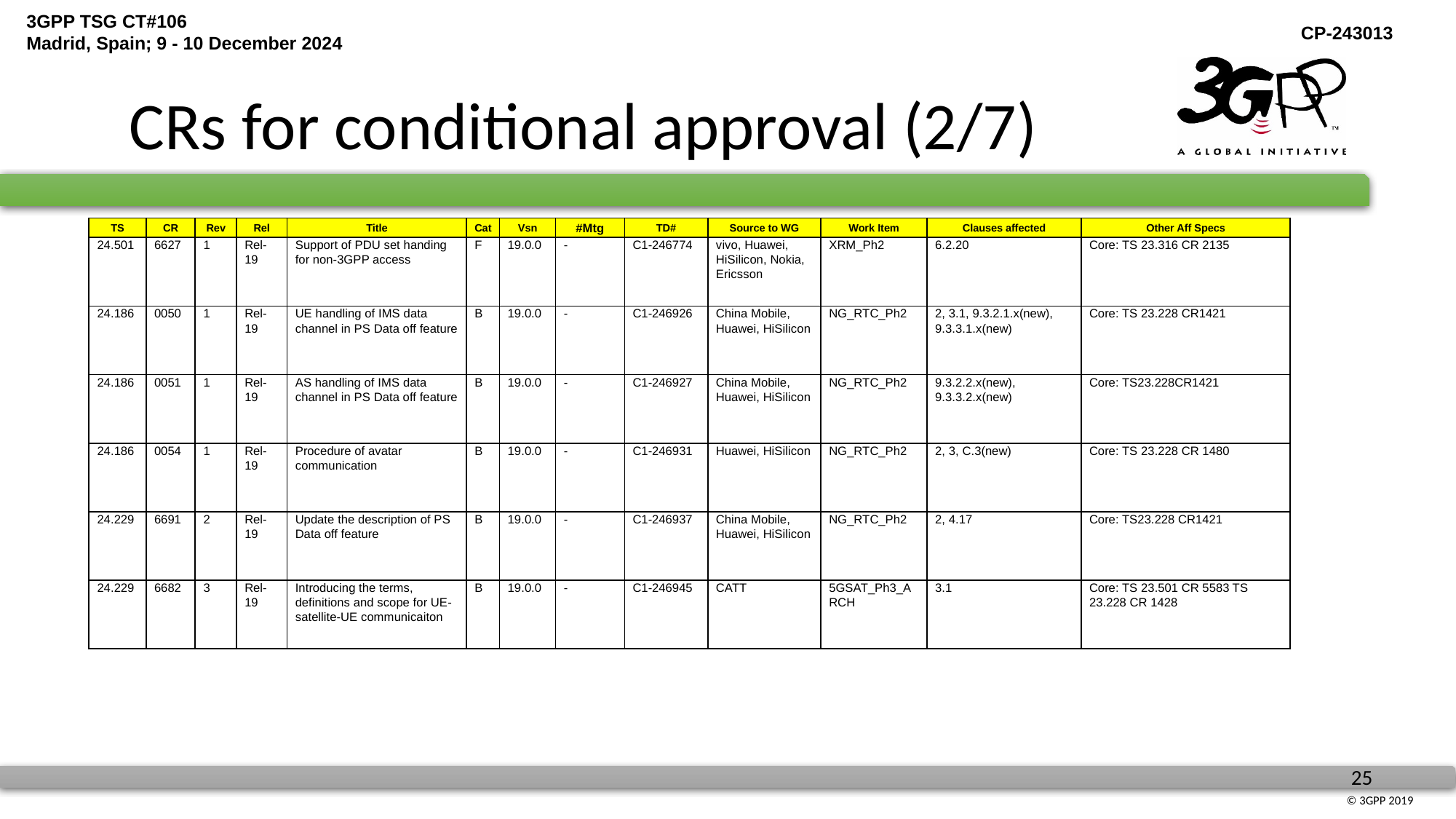

# CRs for conditional approval (2/7)
| TS | CR | Rev | Rel | Title | Cat | Vsn | #Mtg | TD# | Source to WG | Work Item | Clauses affected | Other Aff Specs |
| --- | --- | --- | --- | --- | --- | --- | --- | --- | --- | --- | --- | --- |
| 24.501 | 6627 | 1 | Rel-19 | Support of PDU set handing for non-3GPP access | F | 19.0.0 | - | C1-246774 | vivo, Huawei, HiSilicon, Nokia, Ericsson | XRM\_Ph2 | 6.2.20 | Core: TS 23.316 CR 2135 |
| 24.186 | 0050 | 1 | Rel-19 | UE handling of IMS data channel in PS Data off feature | B | 19.0.0 | - | C1-246926 | China Mobile, Huawei, HiSilicon | NG\_RTC\_Ph2 | 2, 3.1, 9.3.2.1.x(new), 9.3.3.1.x(new) | Core: TS 23.228 CR1421 |
| 24.186 | 0051 | 1 | Rel-19 | AS handling of IMS data channel in PS Data off feature | B | 19.0.0 | - | C1-246927 | China Mobile, Huawei, HiSilicon | NG\_RTC\_Ph2 | 9.3.2.2.x(new), 9.3.3.2.x(new) | Core: TS23.228CR1421 |
| 24.186 | 0054 | 1 | Rel-19 | Procedure of avatar communication | B | 19.0.0 | - | C1-246931 | Huawei, HiSilicon | NG\_RTC\_Ph2 | 2, 3, C.3(new) | Core: TS 23.228 CR 1480 |
| 24.229 | 6691 | 2 | Rel-19 | Update the description of PS Data off feature | B | 19.0.0 | - | C1-246937 | China Mobile, Huawei, HiSilicon | NG\_RTC\_Ph2 | 2, 4.17 | Core: TS23.228 CR1421 |
| 24.229 | 6682 | 3 | Rel-19 | Introducing the terms, definitions and scope for UE-satellite-UE communicaiton | B | 19.0.0 | - | C1-246945 | CATT | 5GSAT\_Ph3\_ARCH | 3.1 | Core: TS 23.501 CR 5583 TS 23.228 CR 1428 |